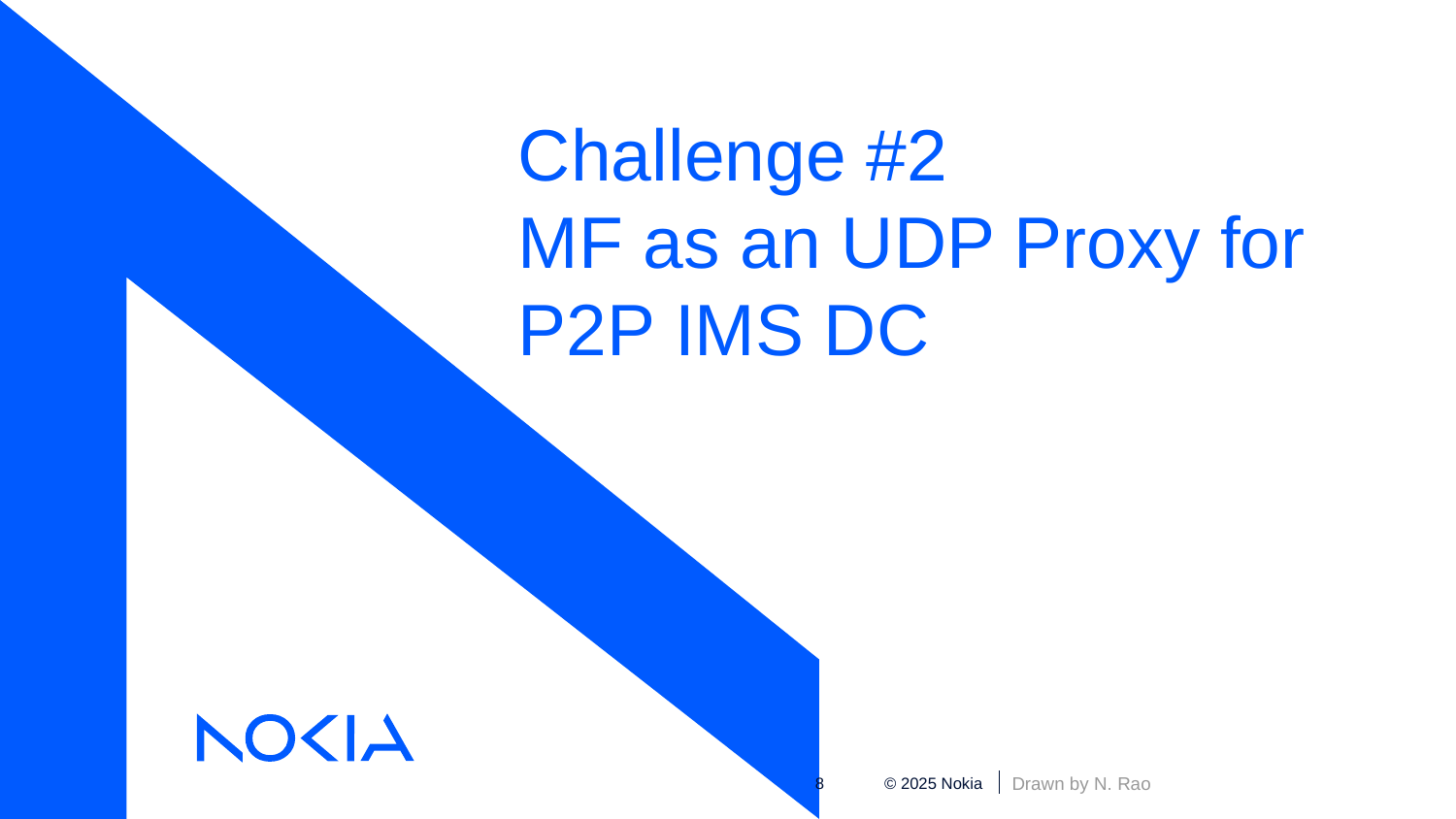

# Challenge #2 MF as an UDP Proxy for P2P IMS DC